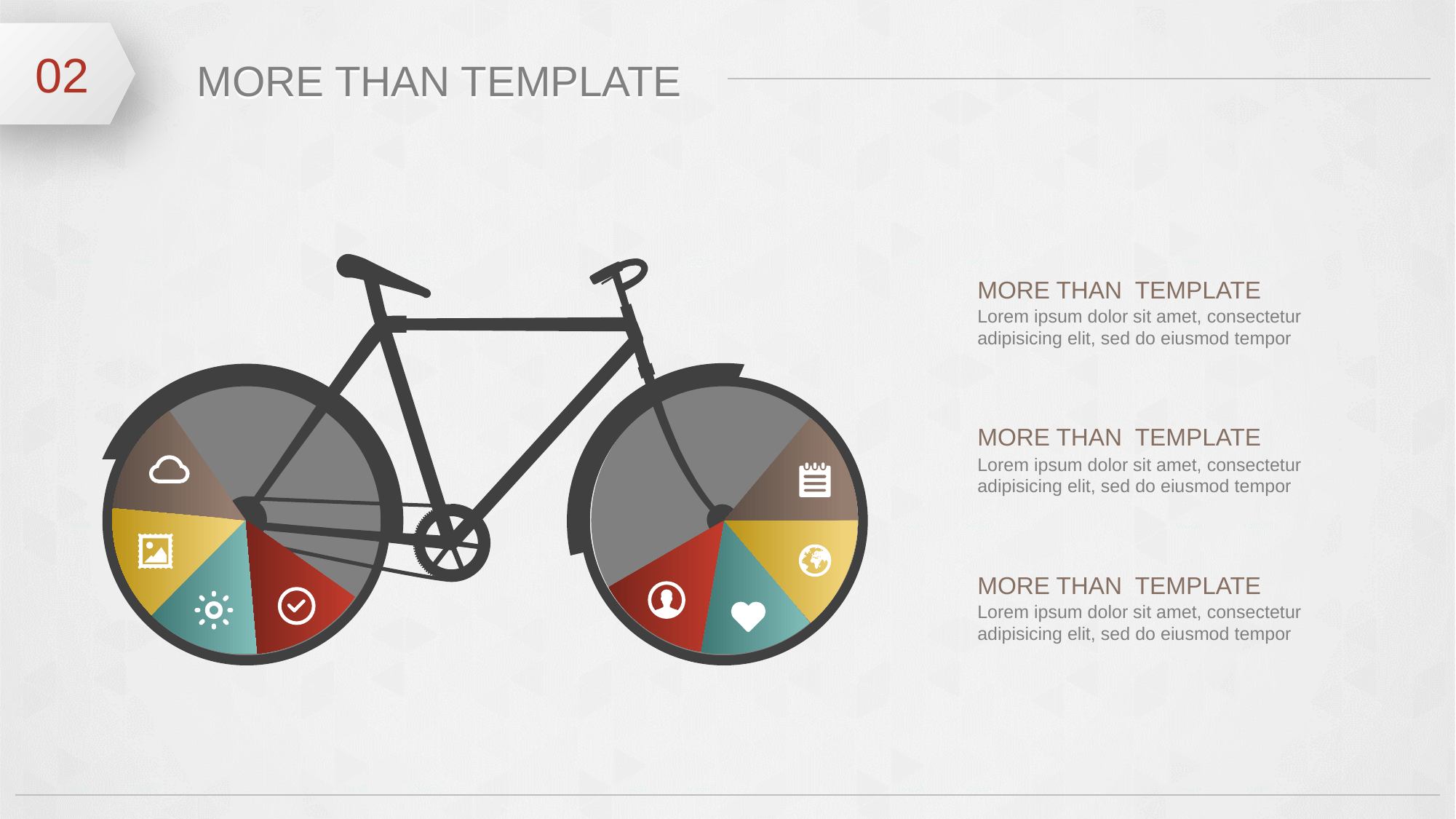

02
MORE THAN TEMPLATE

MORE THAN  TEMPLATE
Lorem ipsum dolor sit amet, consectetur adipisicing elit, sed do eiusmod tempor

MORE THAN  TEMPLATE
Lorem ipsum dolor sit amet, consectetur adipisicing elit, sed do eiusmod tempor

MORE THAN  TEMPLATE
Lorem ipsum dolor sit amet, consectetur adipisicing elit, sed do eiusmod tempor